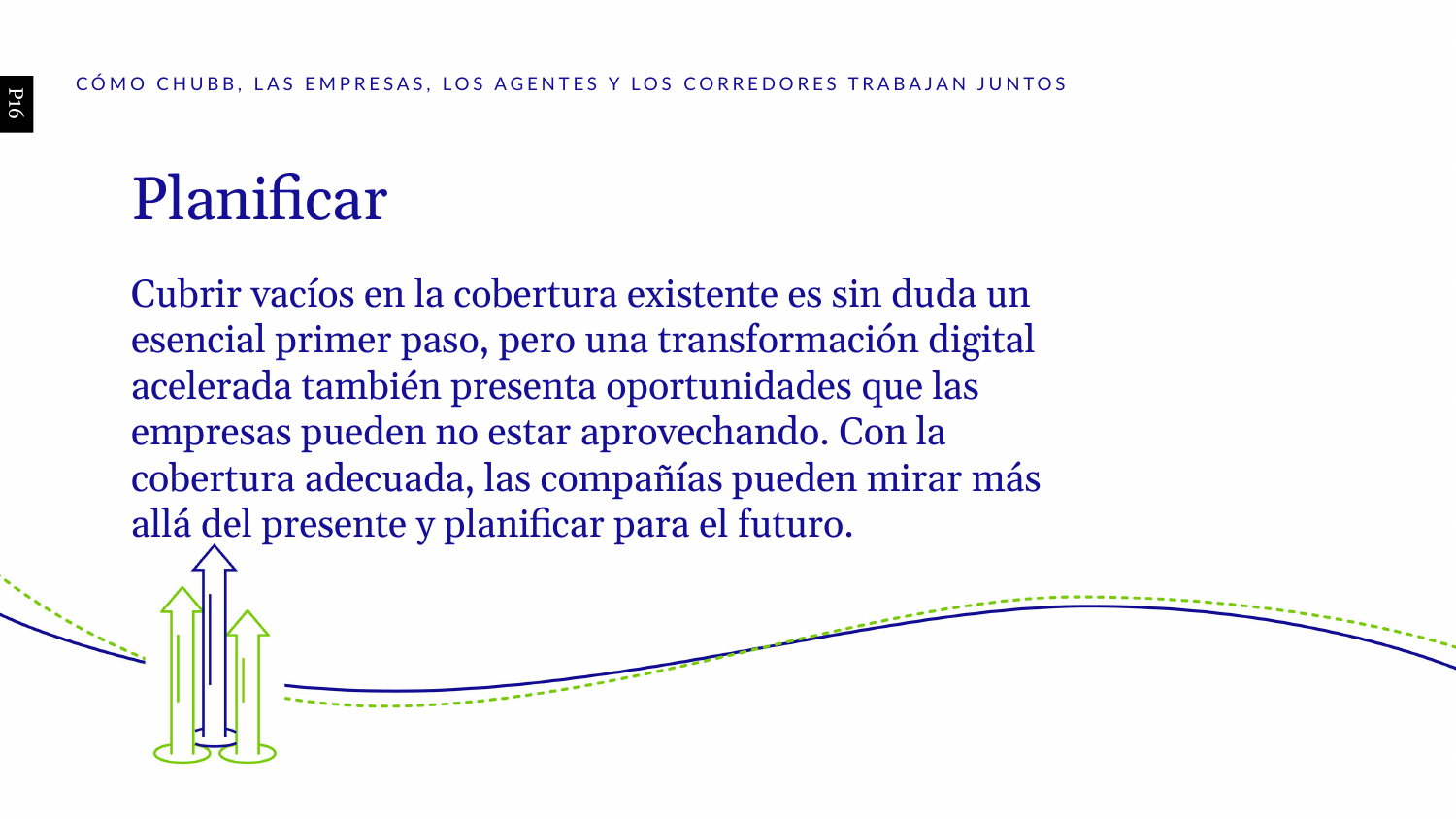

Cómo CHUBB, las empresas, los agentes y los corredores trabajan juntos
P16
Planificar
Cubrir vacíos en la cobertura existente es sin duda un esencial primer paso, pero una transformación digital acelerada también presenta oportunidades que las empresas pueden no estar aprovechando. Con la cobertura adecuada, las compañías pueden mirar más allá del presente y planificar para el futuro.